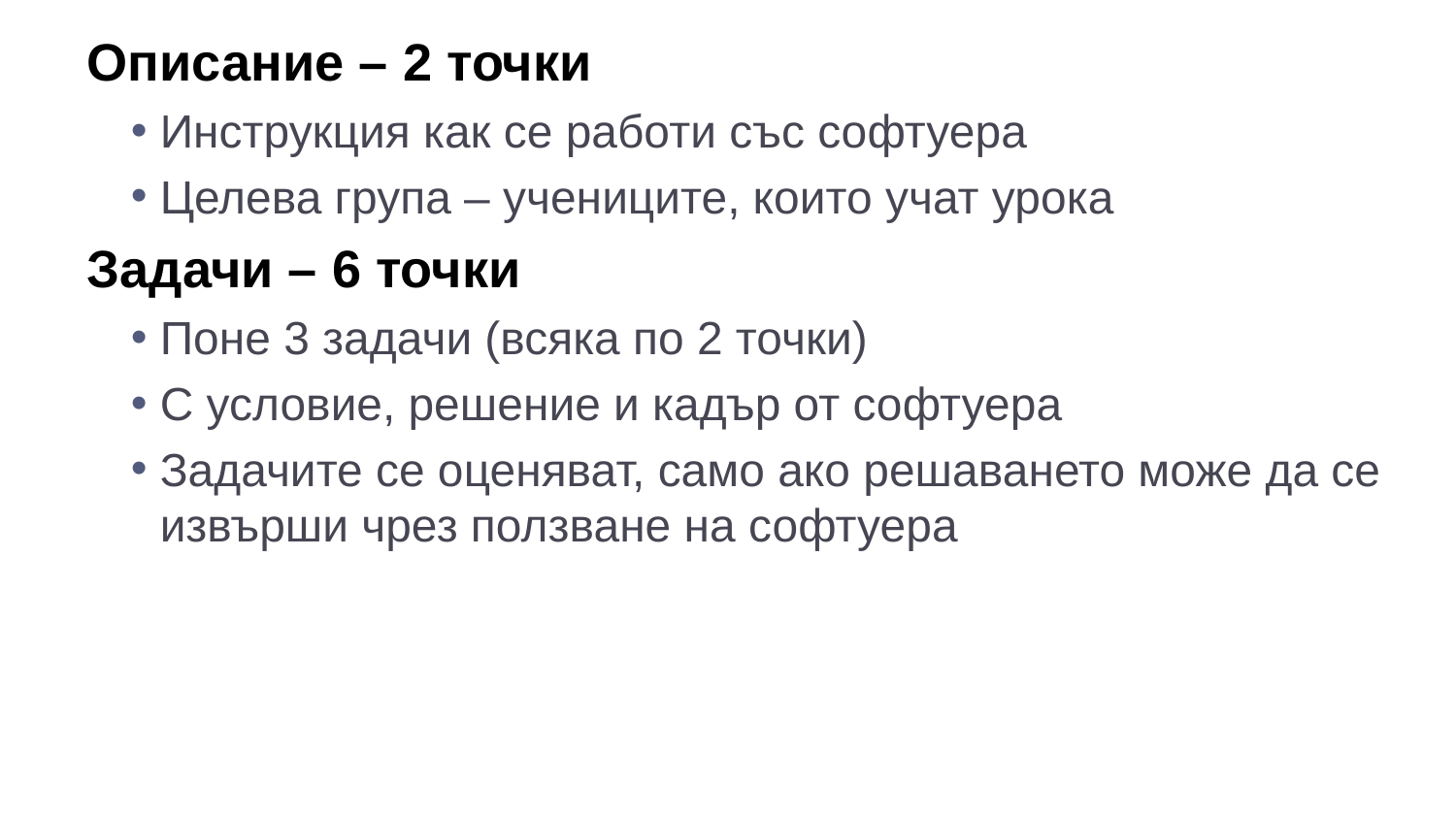

Описание – 2 точки
Инструкция как се работи със софтуера
Целева група – учениците, които учат урока
Задачи – 6 точки
Поне 3 задачи (всяка по 2 точки)
С условие, решение и кадър от софтуера
Задачите се оценяват, само ако решаването може да се извърши чрез ползване на софтуера